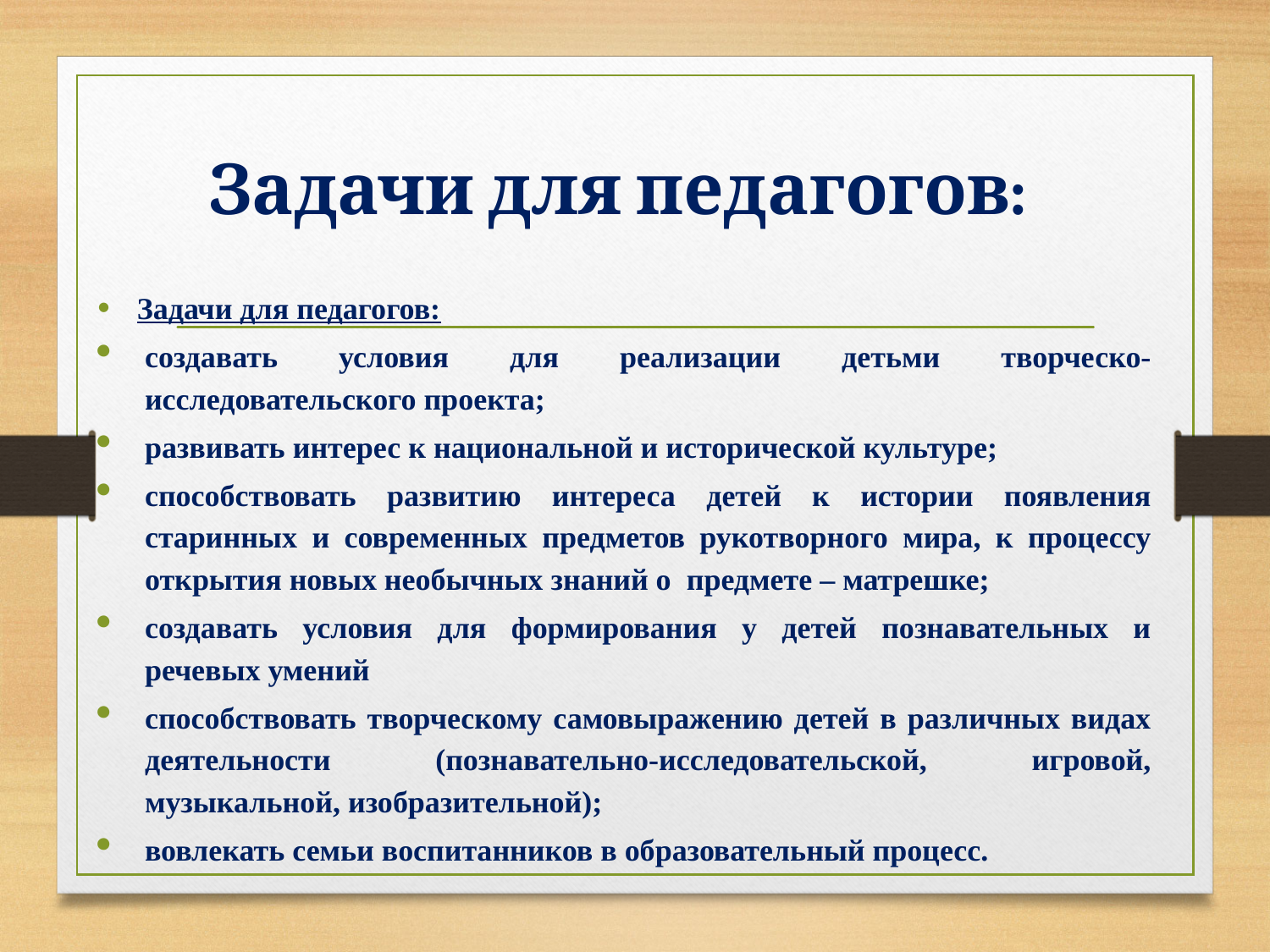

# Задачи для педагогов:
Задачи для педагогов:
создавать условия для реализации детьми творческо-исследовательского проекта;
развивать интерес к национальной и исторической культуре;
способствовать развитию интереса детей к истории появления старинных и современных предметов рукотворного мира, к процессу открытия новых необычных знаний о  предмете – матрешке;
создавать условия для формирования у детей познавательных и речевых умений
способствовать творческому самовыражению детей в различных видах деятельности (познавательно-исследовательской, игровой, музыкальной, изобразительной);
вовлекать семьи воспитанников в образовательный процесс.